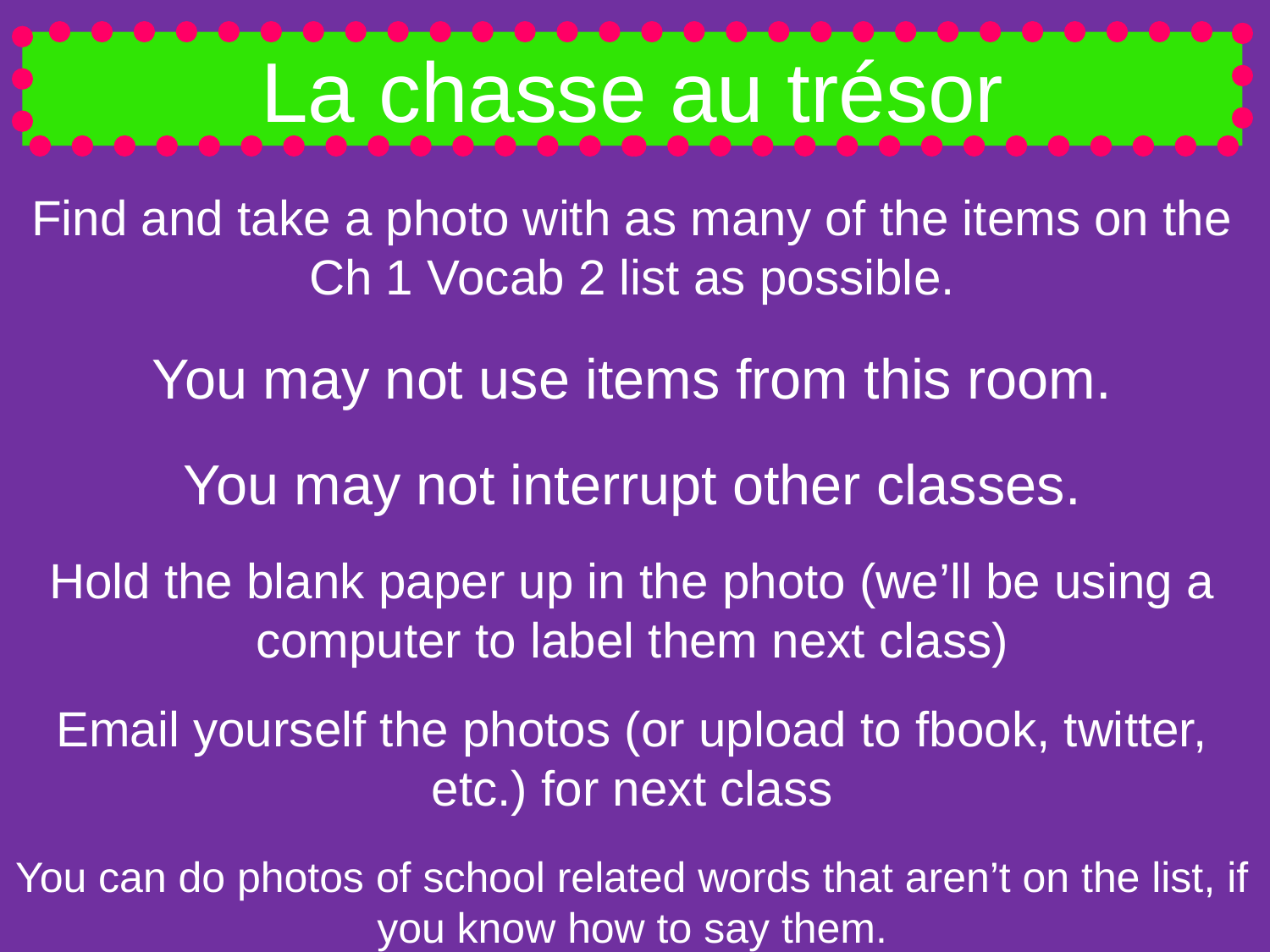

La chasse au trésor
Find and take a photo with as many of the items on the Ch 1 Vocab 2 list as possible.

You may not use items from this room.

You may not interrupt other classes.

Hold the blank paper up in the photo (we’ll be using a computer to label them next class)

Email yourself the photos (or upload to fbook, twitter, etc.) for next class

You can do photos of school related words that aren’t on the list, if you know how to say them.